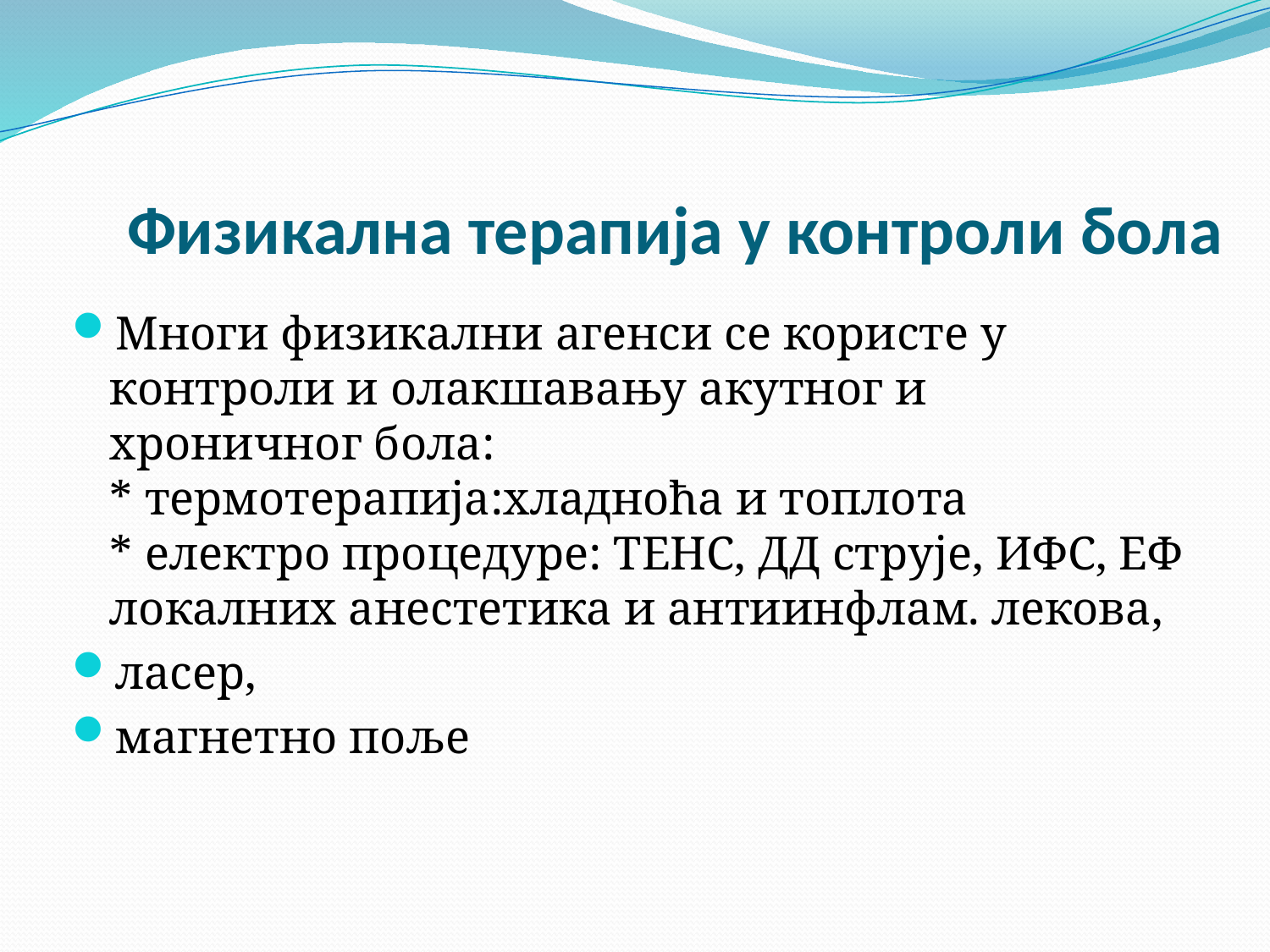

# Физикална терапија у контроли бола
Многи физикални агенси се користе у контроли и олакшавању акутног и хроничног бола:
* термотерапија:хладноћа и топлота
* електро процедуре: ТЕНС, ДД струје, ИФС, ЕФ
локалних анестетика и антиинфлам. лекова,
ласер,
магнетно поље